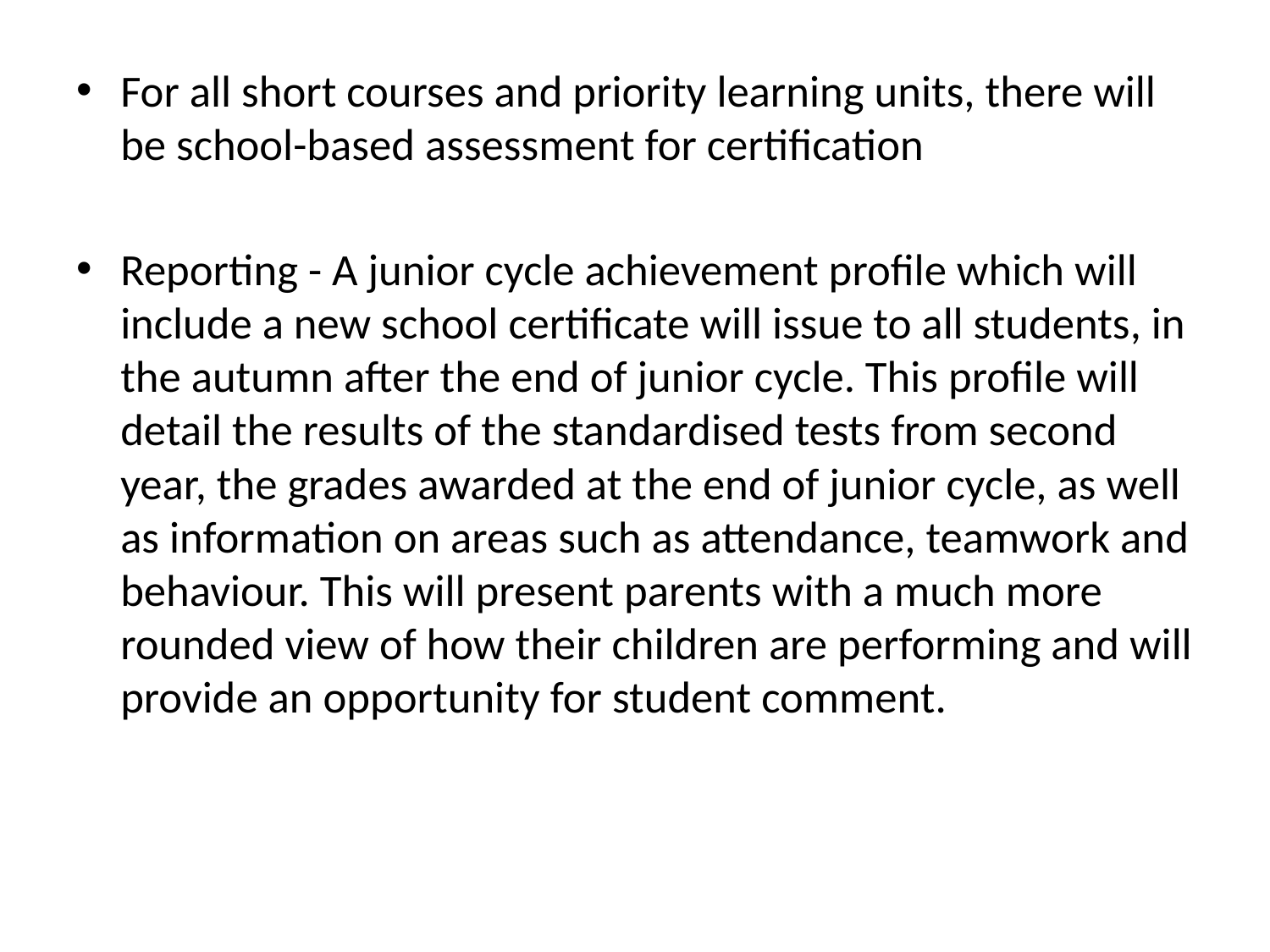

For all short courses and priority learning units, there will be school-based assessment for certification

Reporting - A junior cycle achievement profile which will include a new school certificate will issue to all students, in the autumn after the end of junior cycle. This profile will detail the results of the standardised tests from second year, the grades awarded at the end of junior cycle, as well as information on areas such as attendance, teamwork and behaviour. This will present parents with a much more rounded view of how their children are performing and will provide an opportunity for student comment.